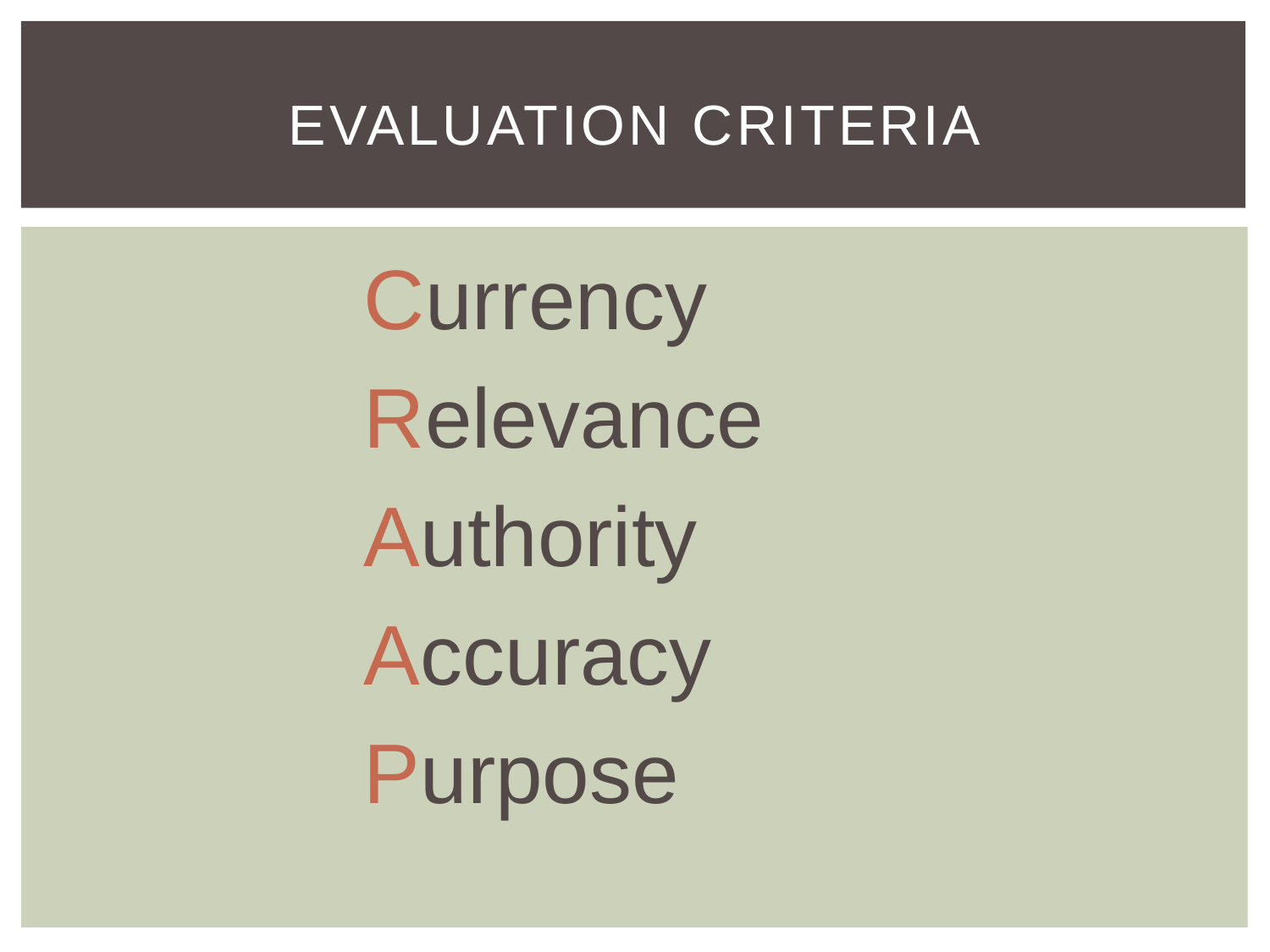

# Evaluation Criteria
Currency
Relevance
Authority
Accuracy
Purpose